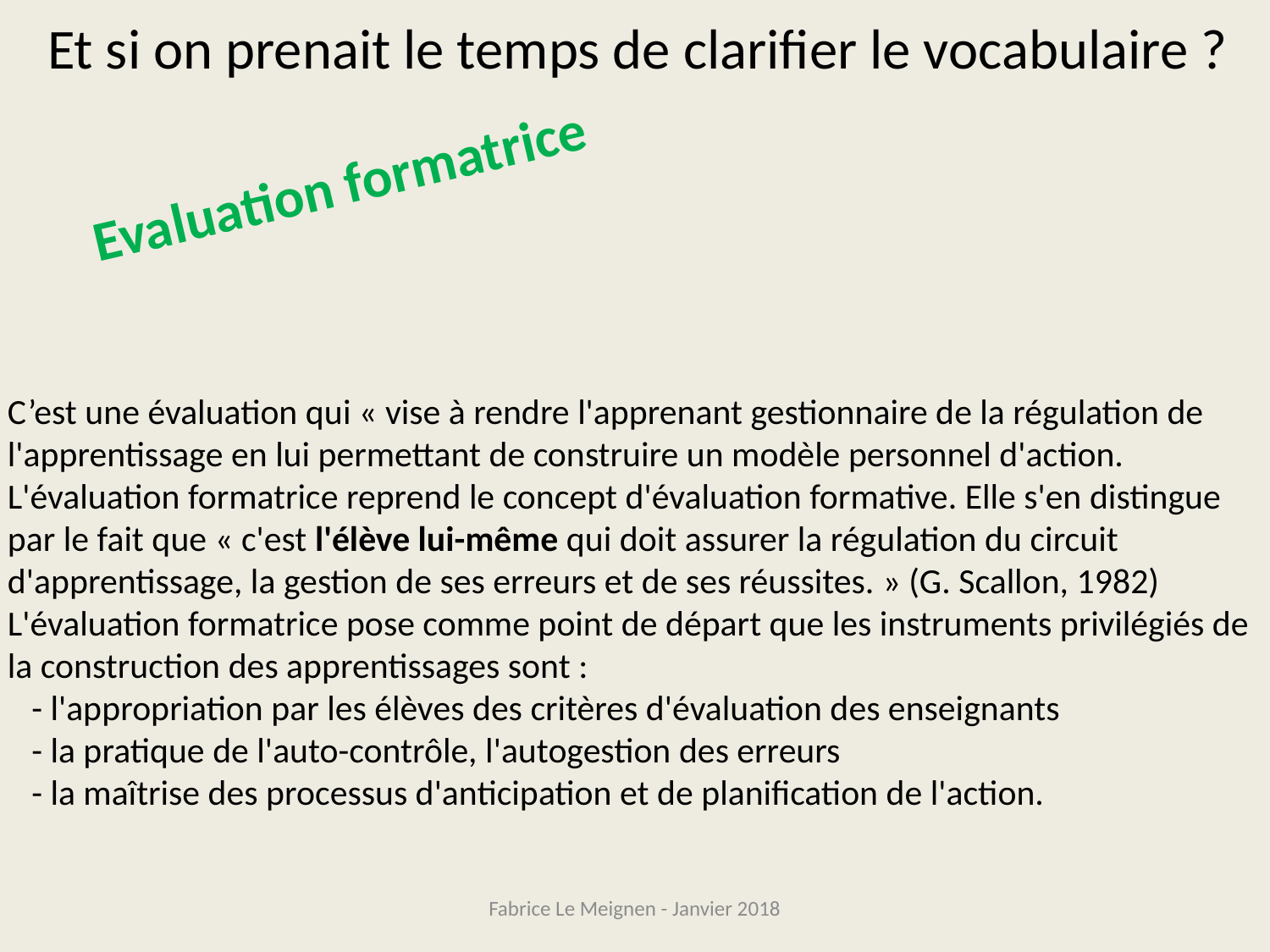

Et si on prenait le temps de clarifier le vocabulaire ?
Evaluation formatrice
# C’est une évaluation qui « vise à rendre l'apprenant gestionnaire de la régulation de l'apprentissage en lui permettant de construire un modèle personnel d'action. L'évaluation formatrice reprend le concept d'évaluation formative. Elle s'en distingue par le fait que « c'est l'élève lui-même qui doit assurer la régulation du circuit d'apprentissage, la gestion de ses erreurs et de ses réussites. » (G. Scallon, 1982) L'évaluation formatrice pose comme point de départ que les instruments privilégiés de la construction des apprentissages sont : - l'appropriation par les élèves des critères d'évaluation des enseignants - la pratique de l'auto-contrôle, l'autogestion des erreurs - la maîtrise des processus d'anticipation et de planification de l'action.
Fabrice Le Meignen - Janvier 2018